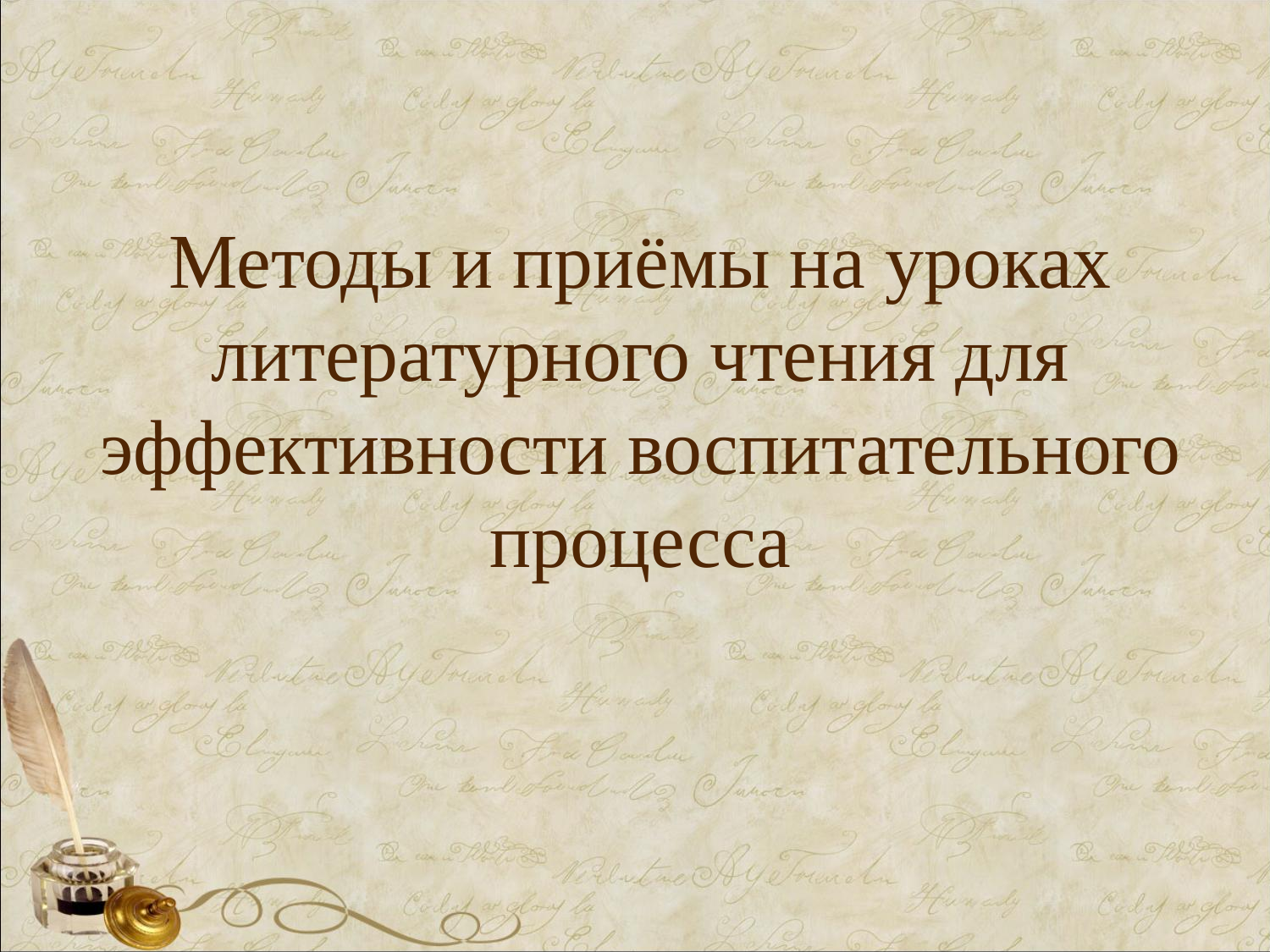

# Методы и приёмы на уроках литературного чтения для эффективности воспитательного процесса